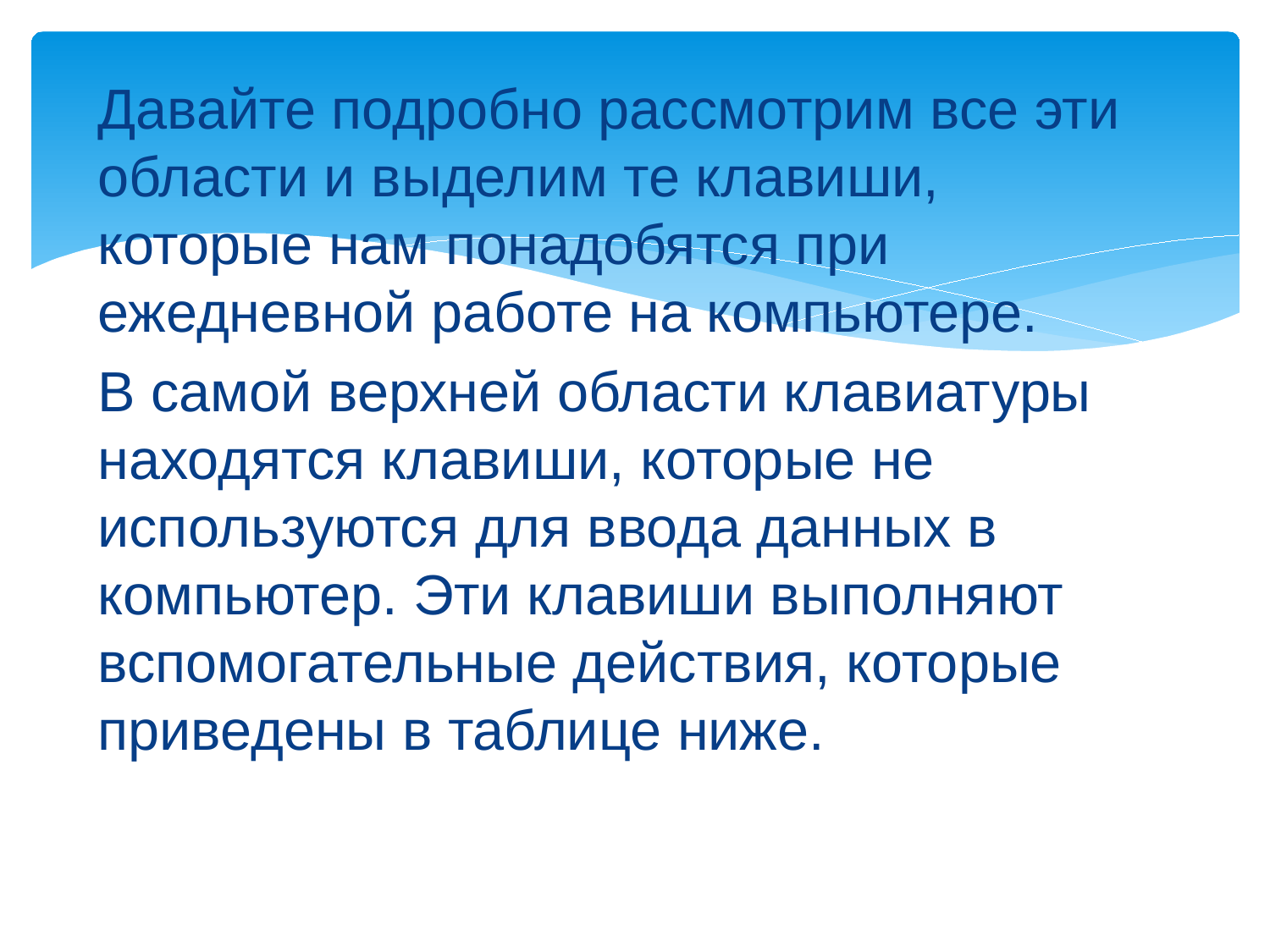

Давайте подробно рассмотрим все эти области и выделим те клавиши, которые нам понадобятся при ежедневной работе на компьютере.
В самой верхней области клавиатуры находятся клавиши, которые не используются для ввода данных в компьютер. Эти клавиши выполняют вспомогательные действия, которые приведены в таблице ниже.